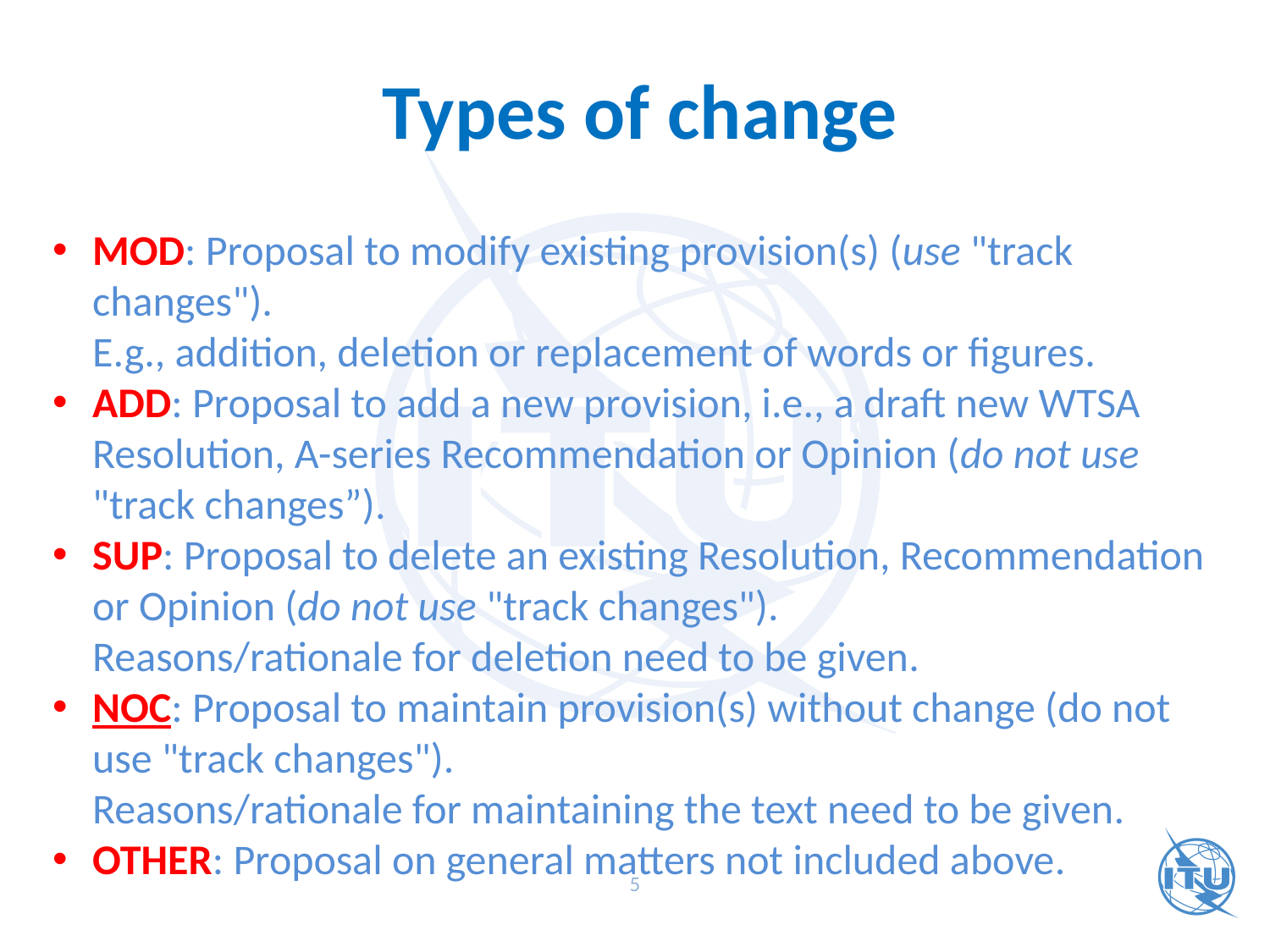

Types of change
MOD: Proposal to modify existing provision(s) (use "track changes").
E.g., addition, deletion or replacement of words or figures.
ADD: Proposal to add a new provision, i.e., a draft new WTSA Resolution, A-series Recommendation or Opinion (do not use "track changes”).
SUP: Proposal to delete an existing Resolution, Recommendation or Opinion (do not use "track changes").
Reasons/rationale for deletion need to be given.
NOC: Proposal to maintain provision(s) without change (do not use "track changes").
Reasons/rationale for maintaining the text need to be given.
OTHER: Proposal on general matters not included above.
5